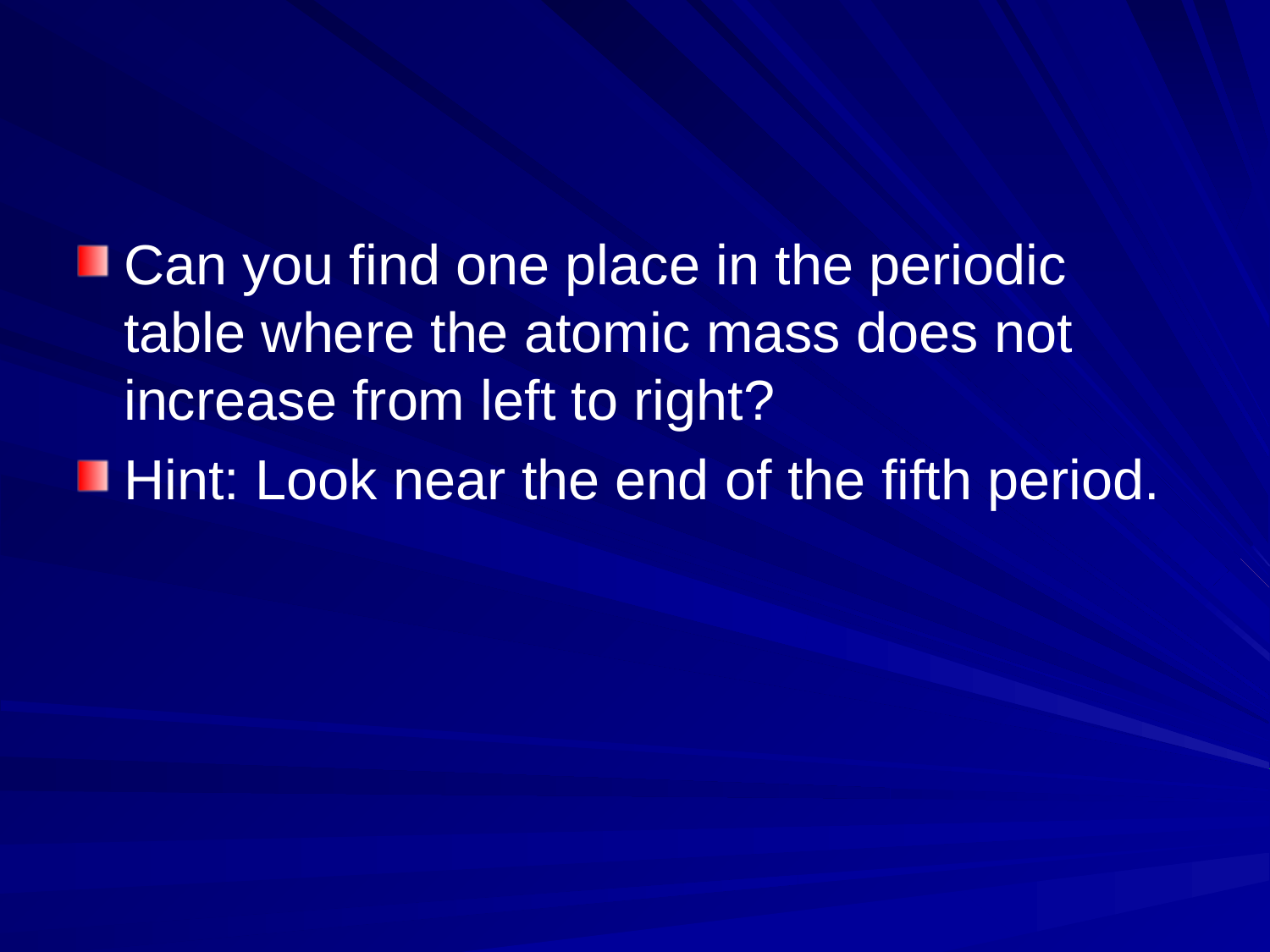

Can you find one place in the periodic table where the atomic mass does not increase from left to right?
Hint: Look near the end of the fifth period.